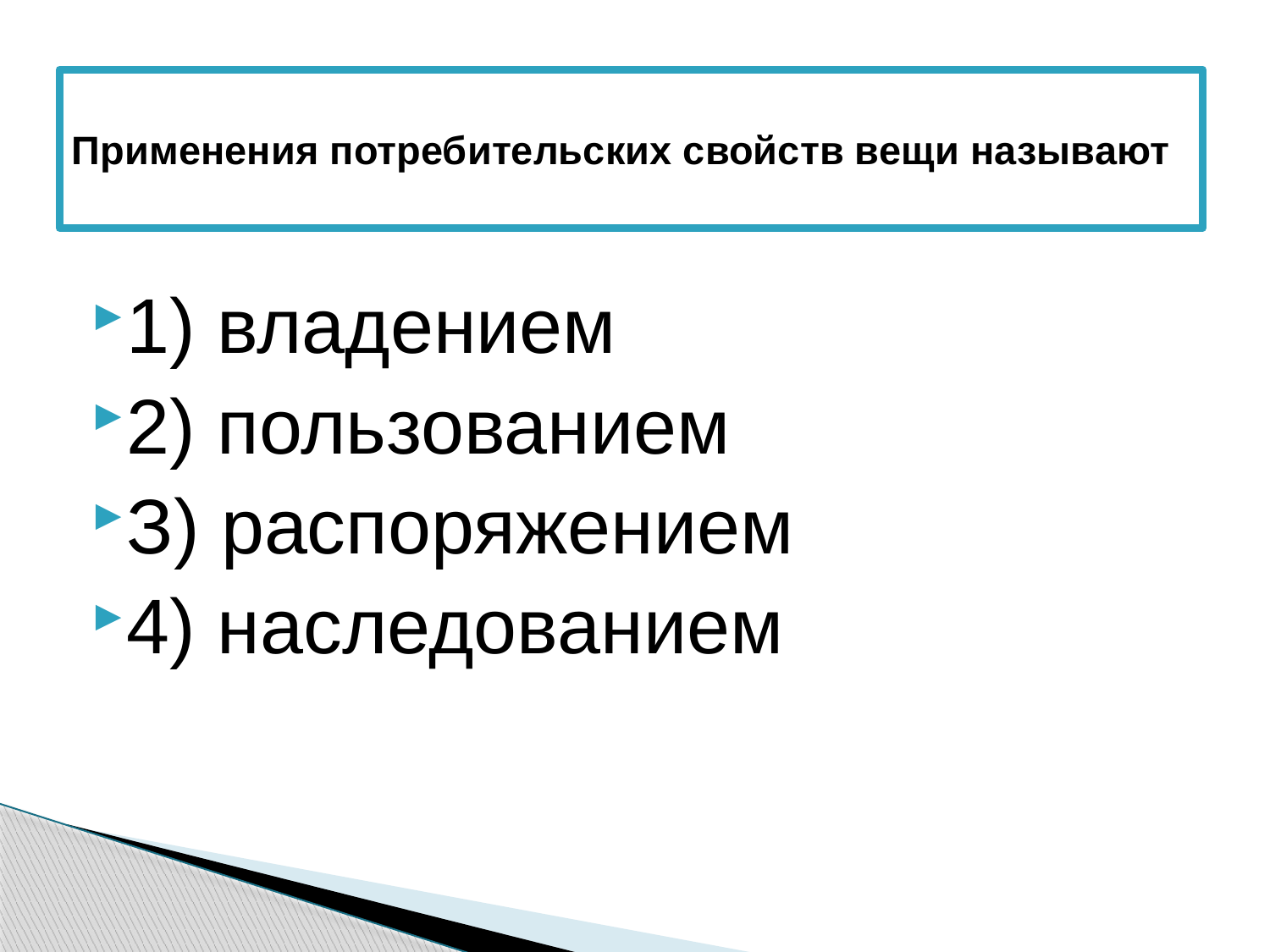

# ﻿ Применения потребительских свойств вещи называют

1) владением
2) пользованием
З) распоряжением
4) наследованием